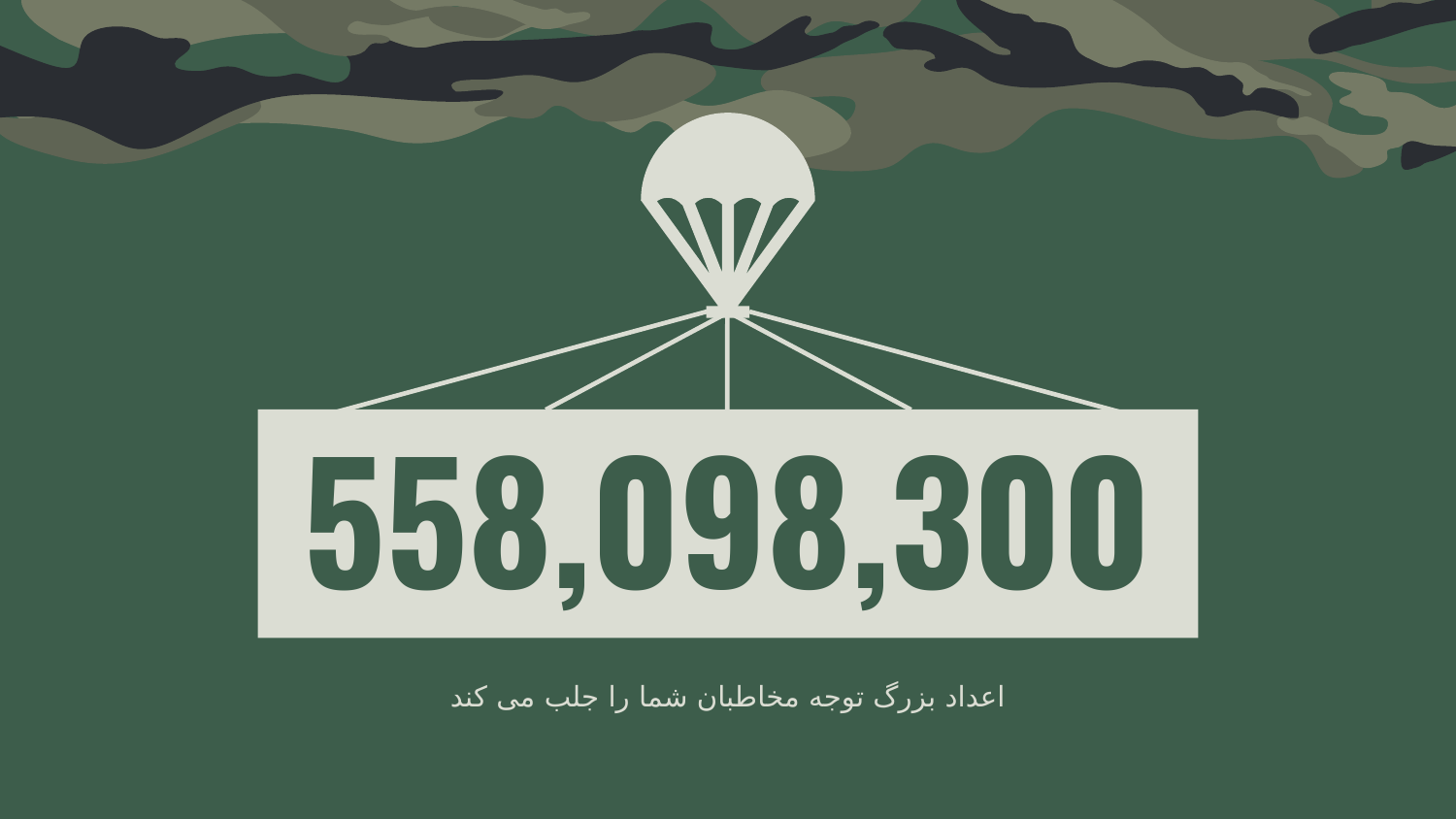

# 558,098,300
اعداد بزرگ توجه مخاطبان شما را جلب می کند